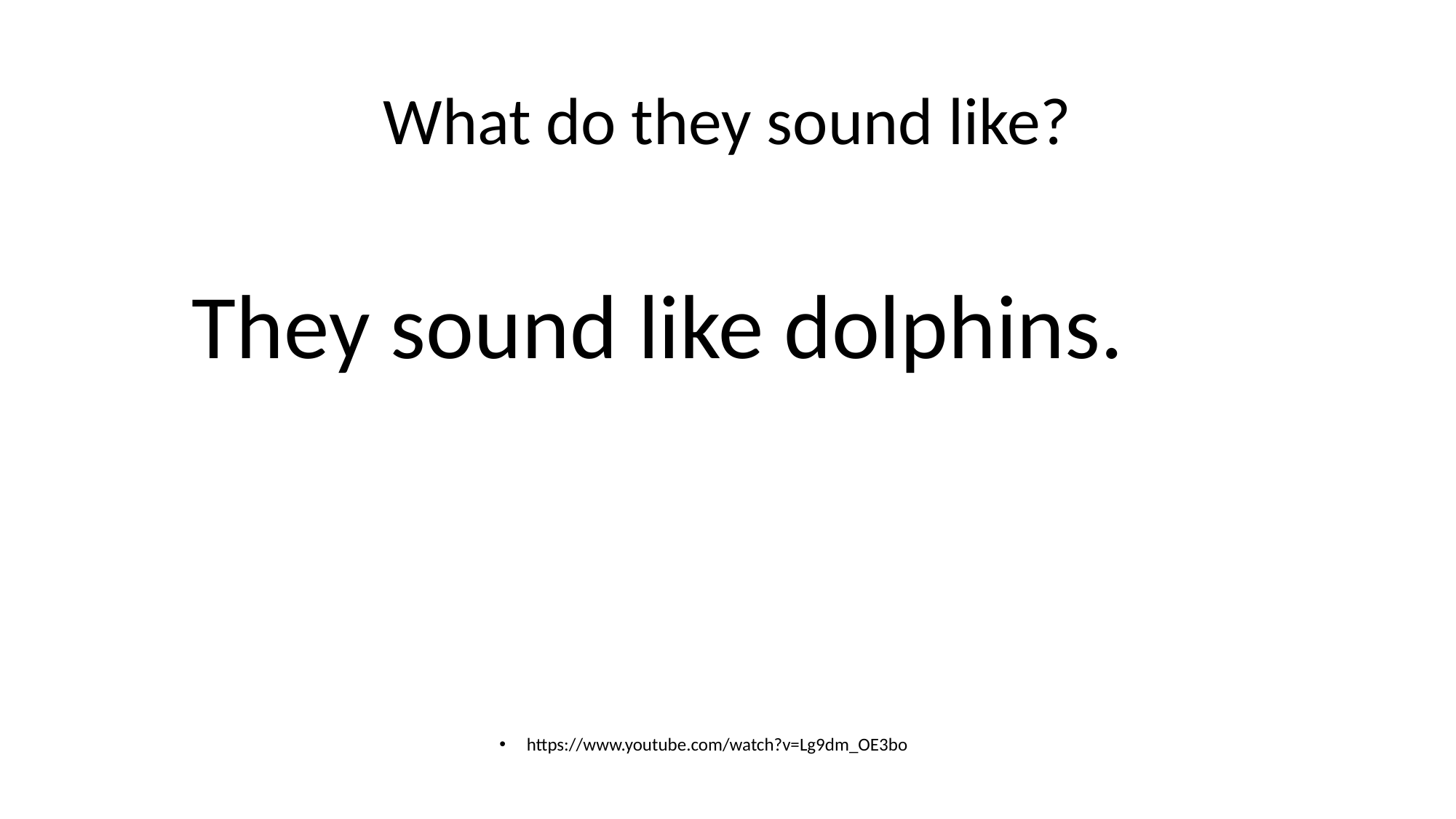

# What do they sound like?
They sound like dolphins.
https://www.youtube.com/watch?v=Lg9dm_OE3bo